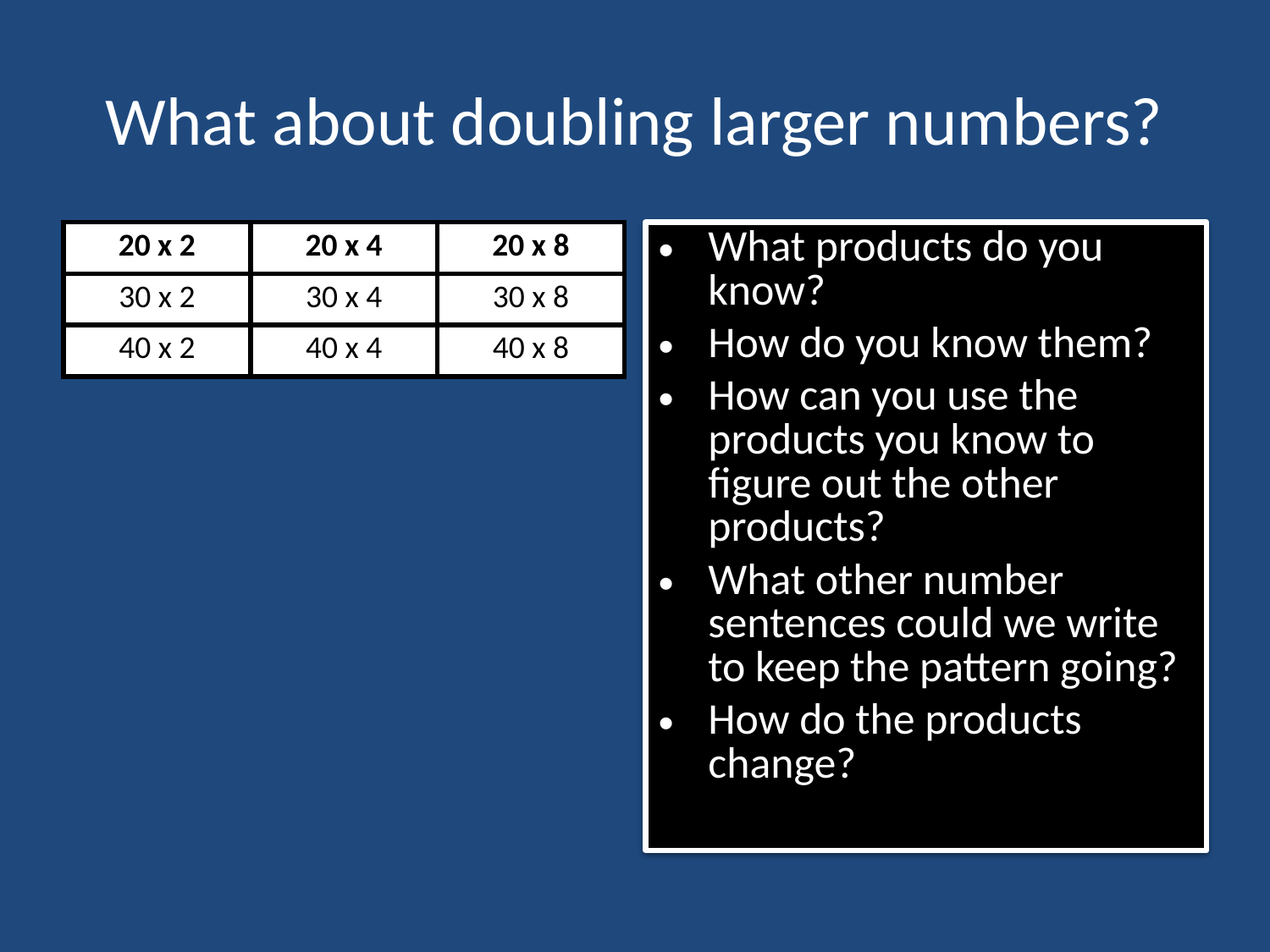

# What about doubling larger numbers?
| 20 x 2 | 20 x 4 | 20 x 8 |
| --- | --- | --- |
| 30 x 2 | 30 x 4 | 30 x 8 |
| 40 x 2 | 40 x 4 | 40 x 8 |
What products do you know?
How do you know them?
How can you use the products you know to figure out the other products?
What other number sentences could we write to keep the pattern going?
How do the products change?